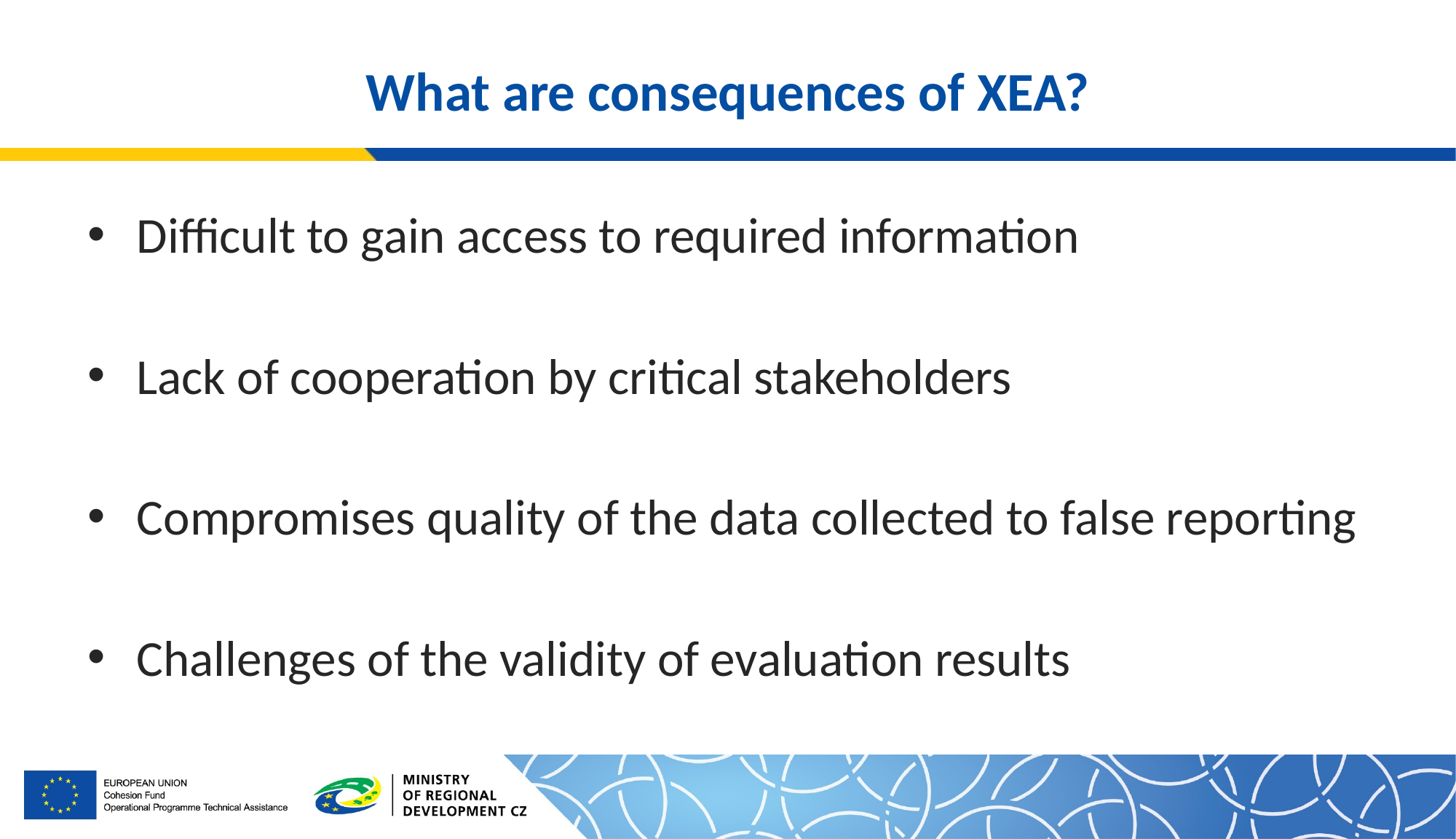

# What are consequences of XEA?
Difficult to gain access to required information

Lack of cooperation by critical stakeholders

Compromises quality of the data collected to false reporting

Challenges of the validity of evaluation results